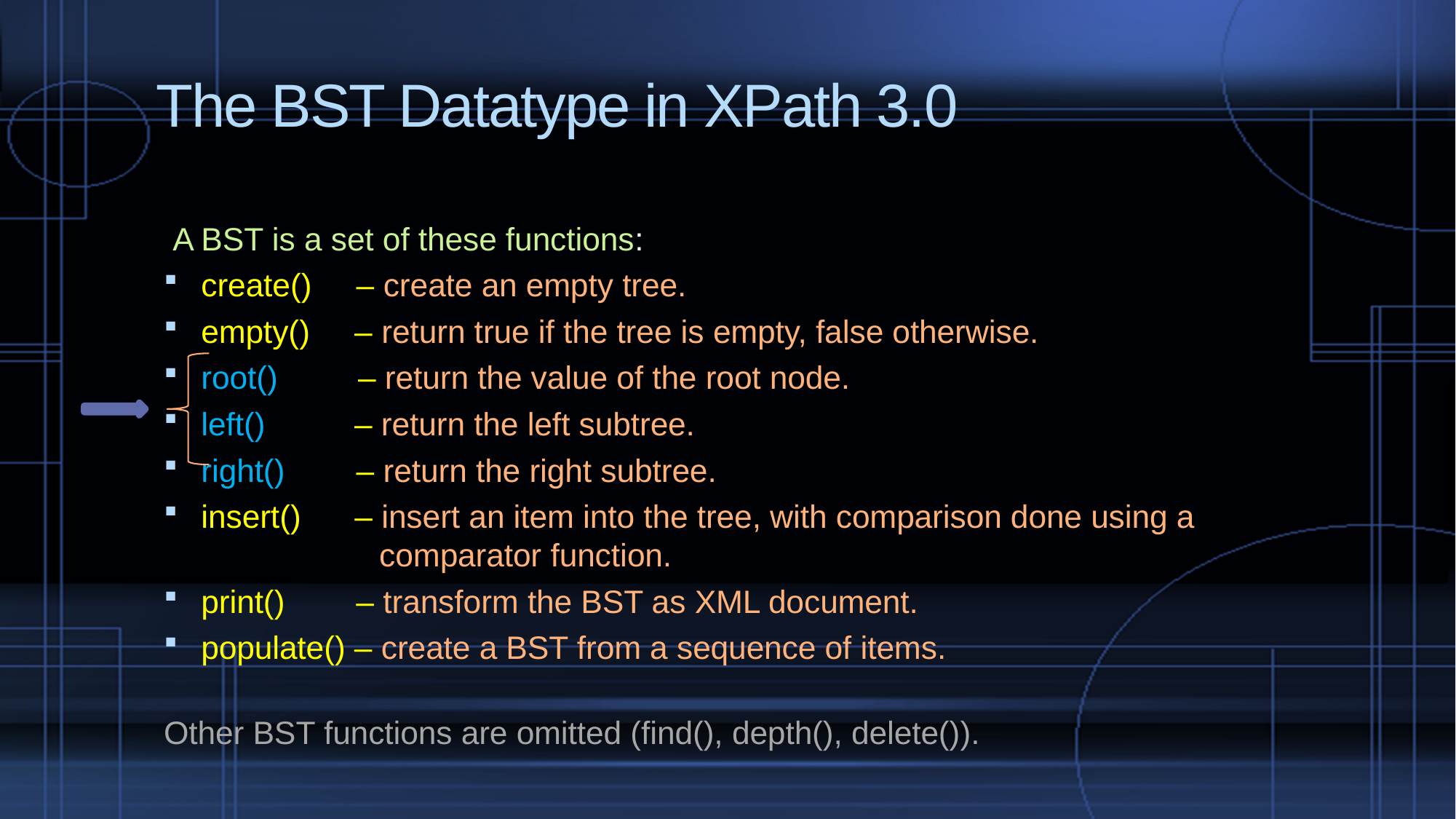

# The BST Datatype in XPath 3.0
 A BST is a set of these functions:
create()     – create an empty tree.
empty()     – return true if the tree is empty, false otherwise.
root()         – return the value of the root node.
left()          – return the left subtree.
right()        – return the right subtree.
insert()      – insert an item into the tree, with comparison done using a
                    comparator function.
print()        – transform the BST as XML document.
populate() – create a BST from a sequence of items.
Other BST functions are omitted (find(), depth(), delete()).